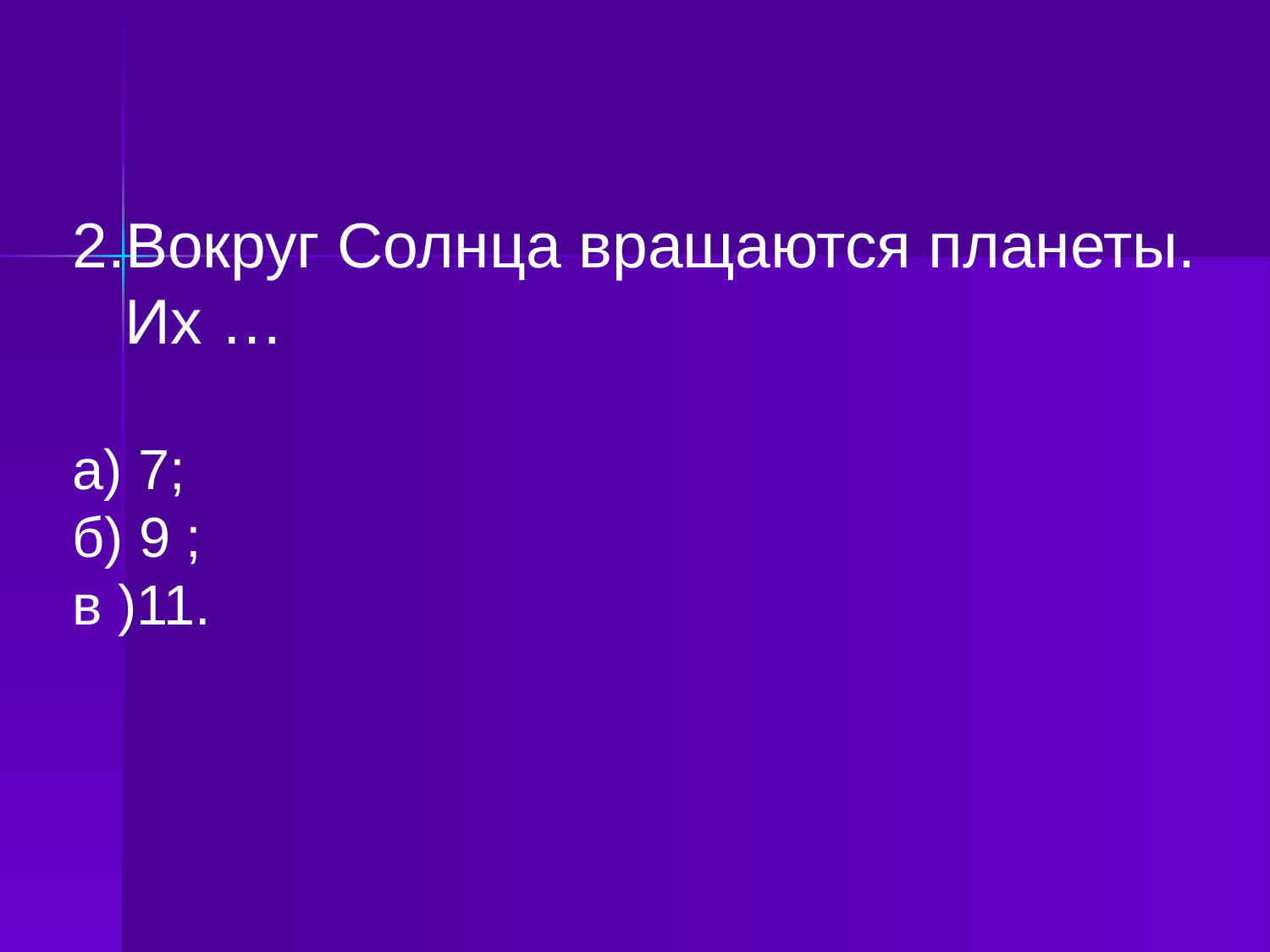

2.Вокруг Солнца вращаются планеты.
   Их …

а) 7;
б) 9 ;
в )11.